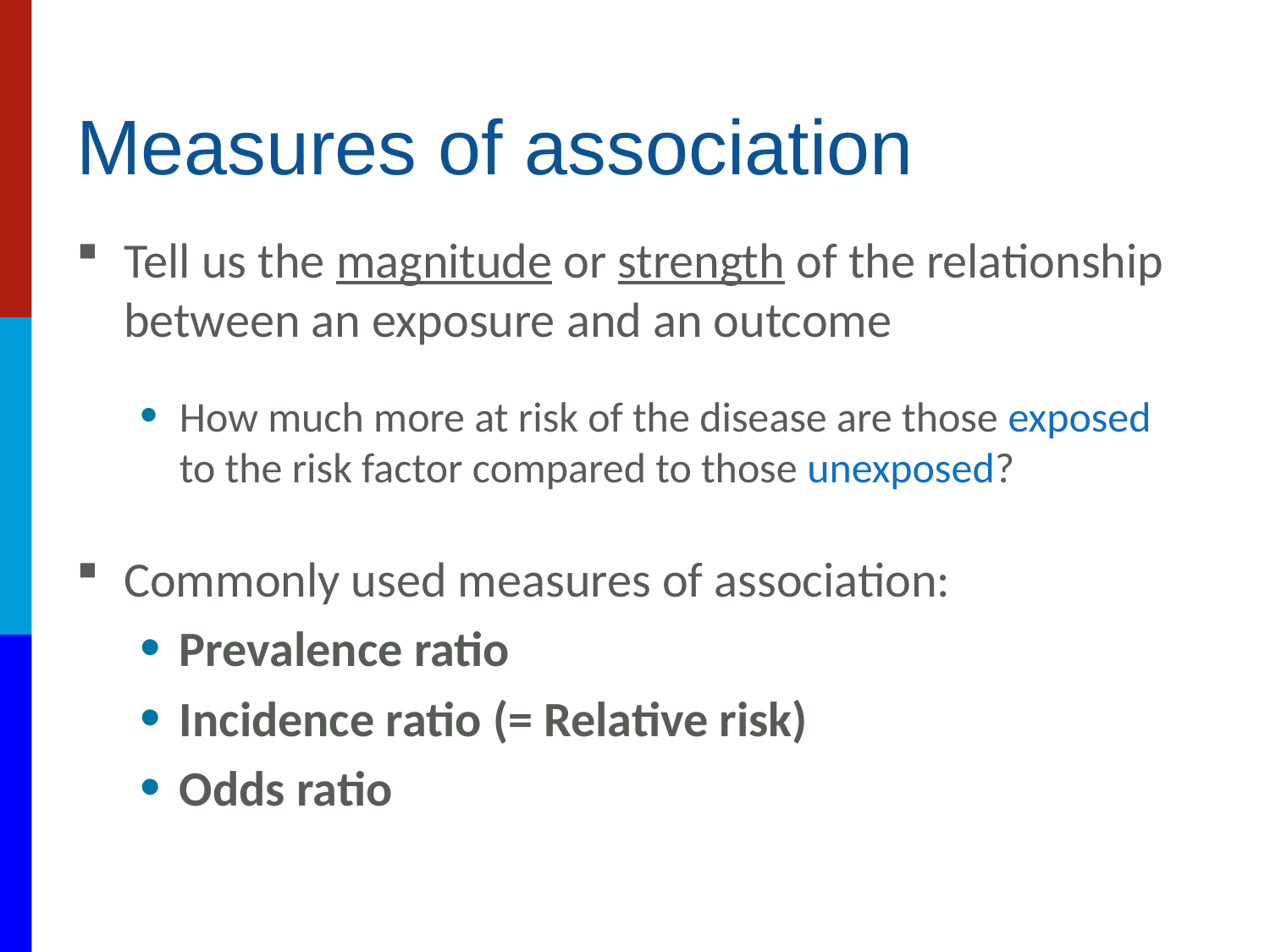

# Measures of association
Tell us the magnitude or strength of the relationship between an exposure and an outcome

How much more at risk of the disease are those exposed to the risk factor compared to those unexposed?

Commonly used measures of association:
Prevalence ratio
Incidence ratio (= Relative risk)
Odds ratio